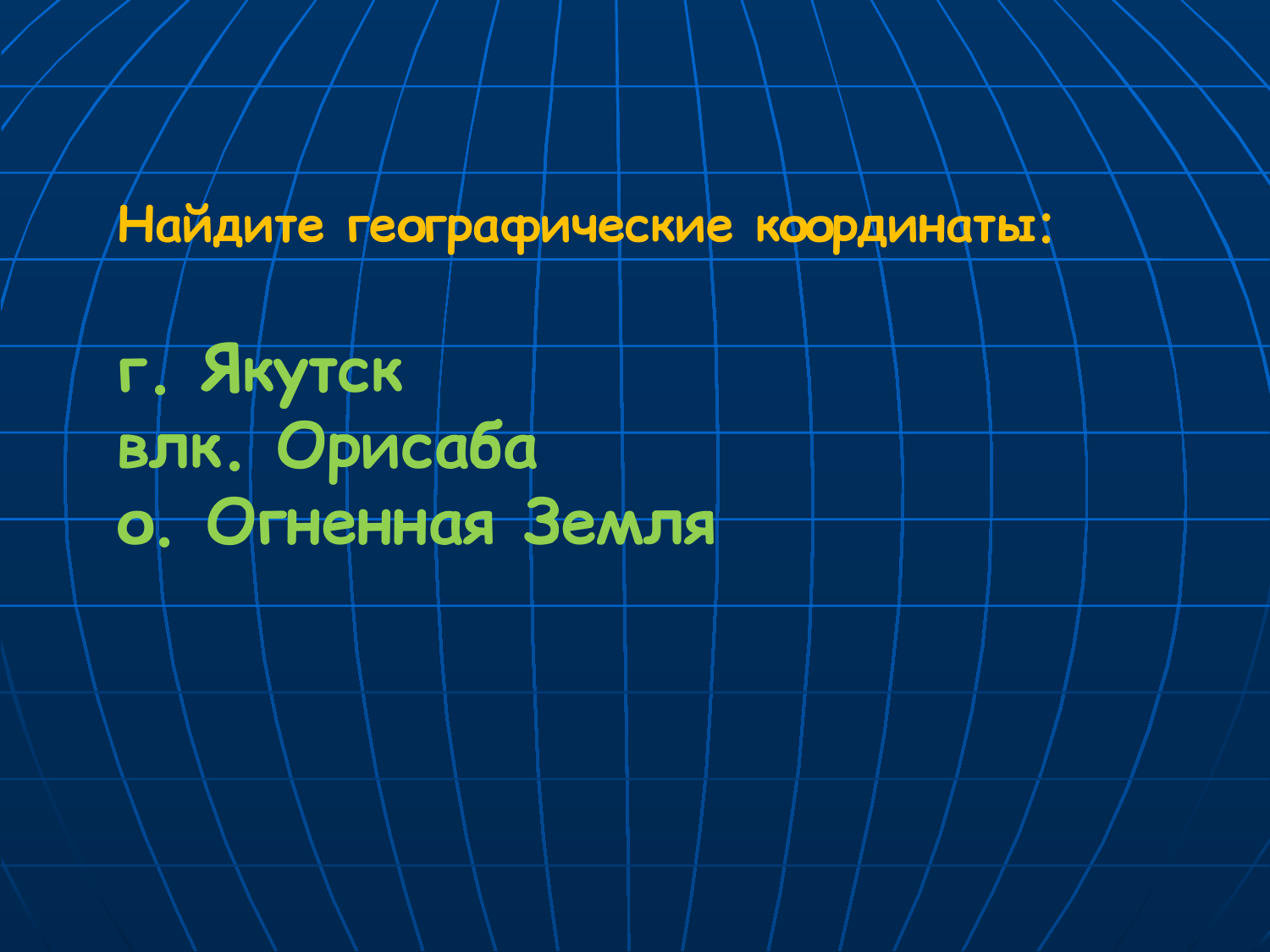

Найдите географические координаты:

г. Якутск
влк. Орисаба
о. Огненная Земля